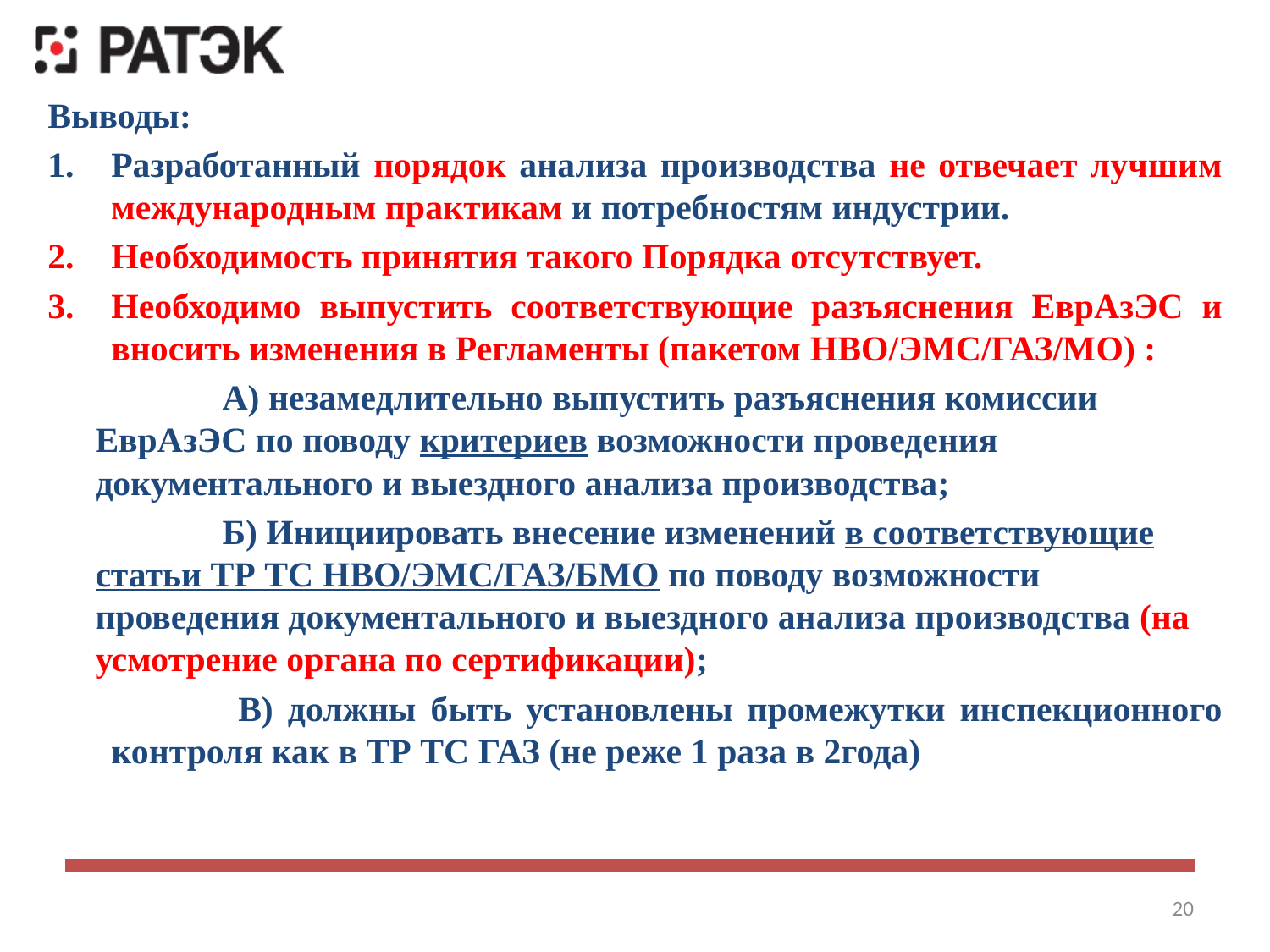

Выводы:
Разработанный порядок анализа производства не отвечает лучшим международным практикам и потребностям индустрии.
Необходимость принятия такого Порядка отсутствует.
Необходимо выпустить соответствующие разъяснения ЕврАзЭС и вносить изменения в Регламенты (пакетом НВО/ЭМС/ГАЗ/МО) :
		А) незамедлительно выпустить разъяснения комиссии ЕврАзЭС по поводу критериев возможности проведения документального и выездного анализа производства;
		Б) Инициировать внесение изменений в соответствующие статьи ТР ТС НВО/ЭМС/ГАЗ/БМО по поводу возможности проведения документального и выездного анализа производства (на усмотрение органа по сертификации);
		В) должны быть установлены промежутки инспекционного контроля как в ТР ТС ГАЗ (не реже 1 раза в 2года)
20